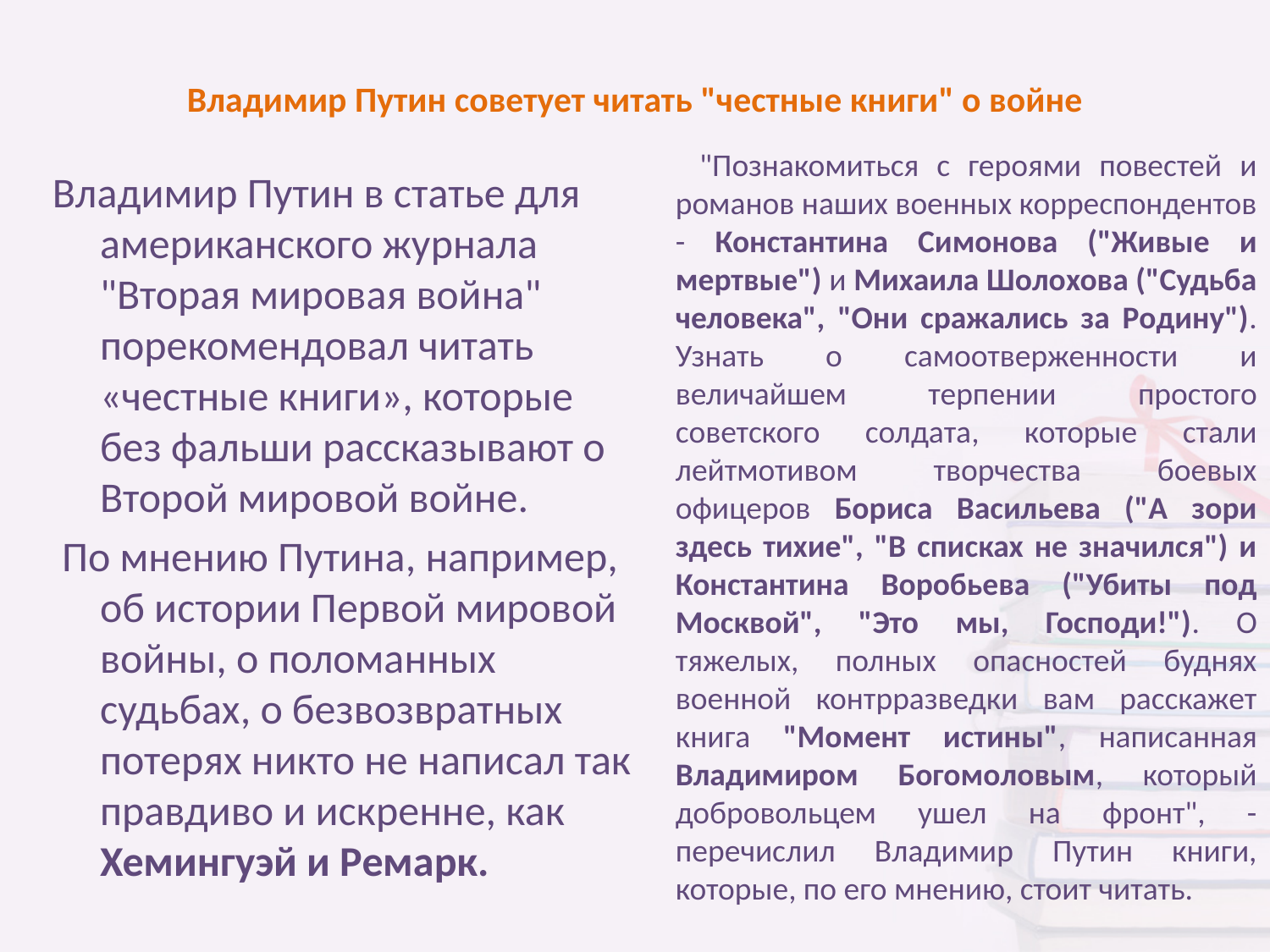

# Владимир Путин советует читать "честные книги" о войне
    "Познакомиться с героями повестей и романов наших военных корреспондентов - Константина Симонова ("Живые и мертвые") и Михаила Шолохова ("Судьба человека", "Они сражались за Родину"). Узнать о самоотверженности и величайшем терпении простого советского солдата, которые стали лейтмотивом творчества боевых офицеров Бориса Васильева ("А зори здесь тихие", "В списках не значился") и Константина Воробьева ("Убиты под Москвой", "Это мы, Господи!"). О тяжелых, полных опасностей буднях военной контрразведки вам расскажет книга "Момент истины", написанная Владимиром Богомоловым, который добровольцем ушел на фронт", - перечислил Владимир Путин книги, которые, по его мнению, стоит читать.

Владимир Путин в статье для американского журнала "Вторая мировая война"  порекомендовал читать «честные книги», которые без фальши рассказывают о Второй мировой войне.
 По мнению Путина, например, об истории Первой мировой войны, о поломанных судьбах, о безвозвратных потерях никто не написал так правдиво и искренне, как Хемингуэй и Ремарк.